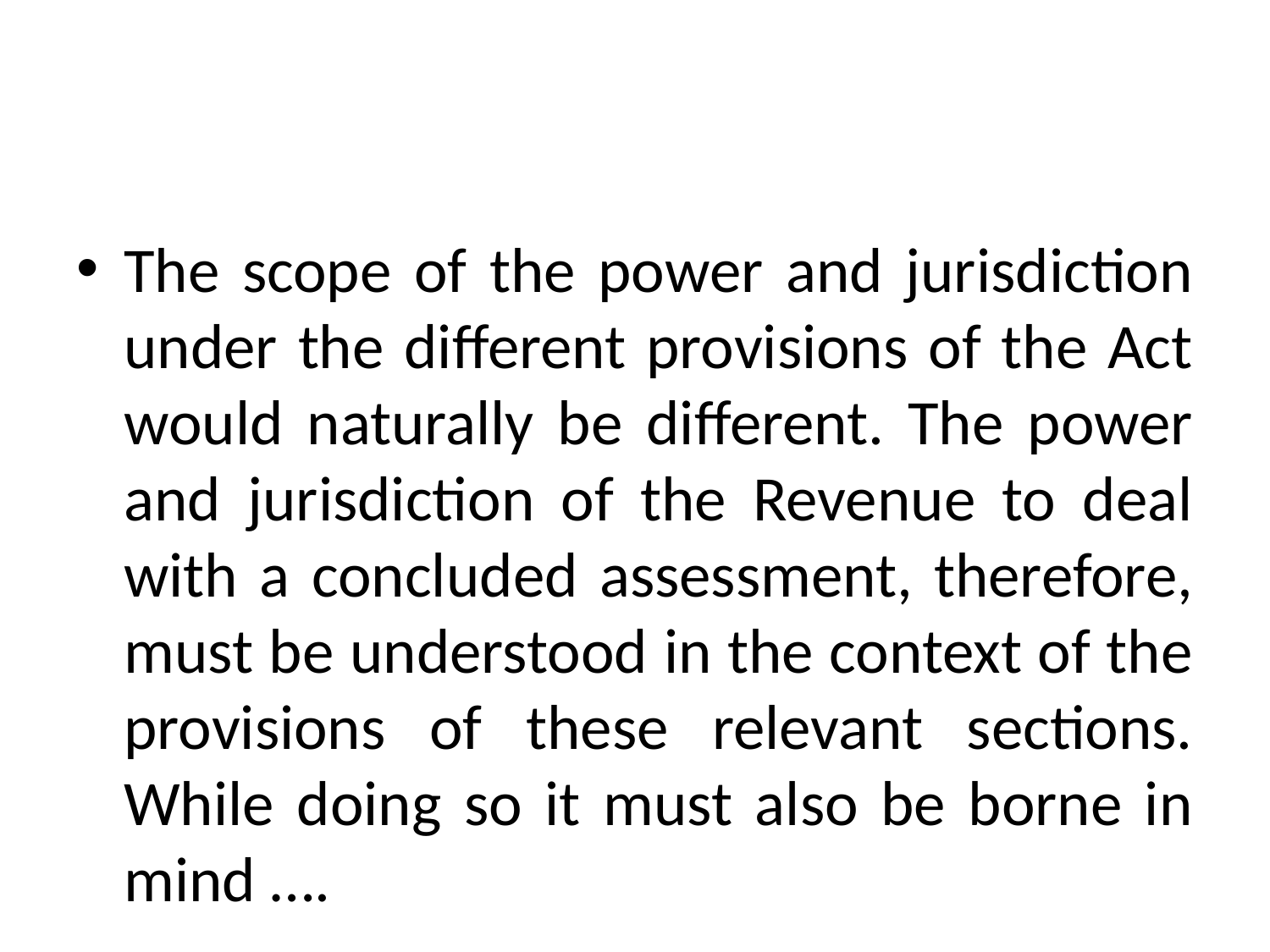

#
The scope of the power and jurisdiction under the different provisions of the Act would naturally be different. The power and jurisdiction of the Revenue to deal with a concluded assessment, therefore, must be understood in the context of the provisions of these relevant sections. While doing so it must also be borne in mind ….